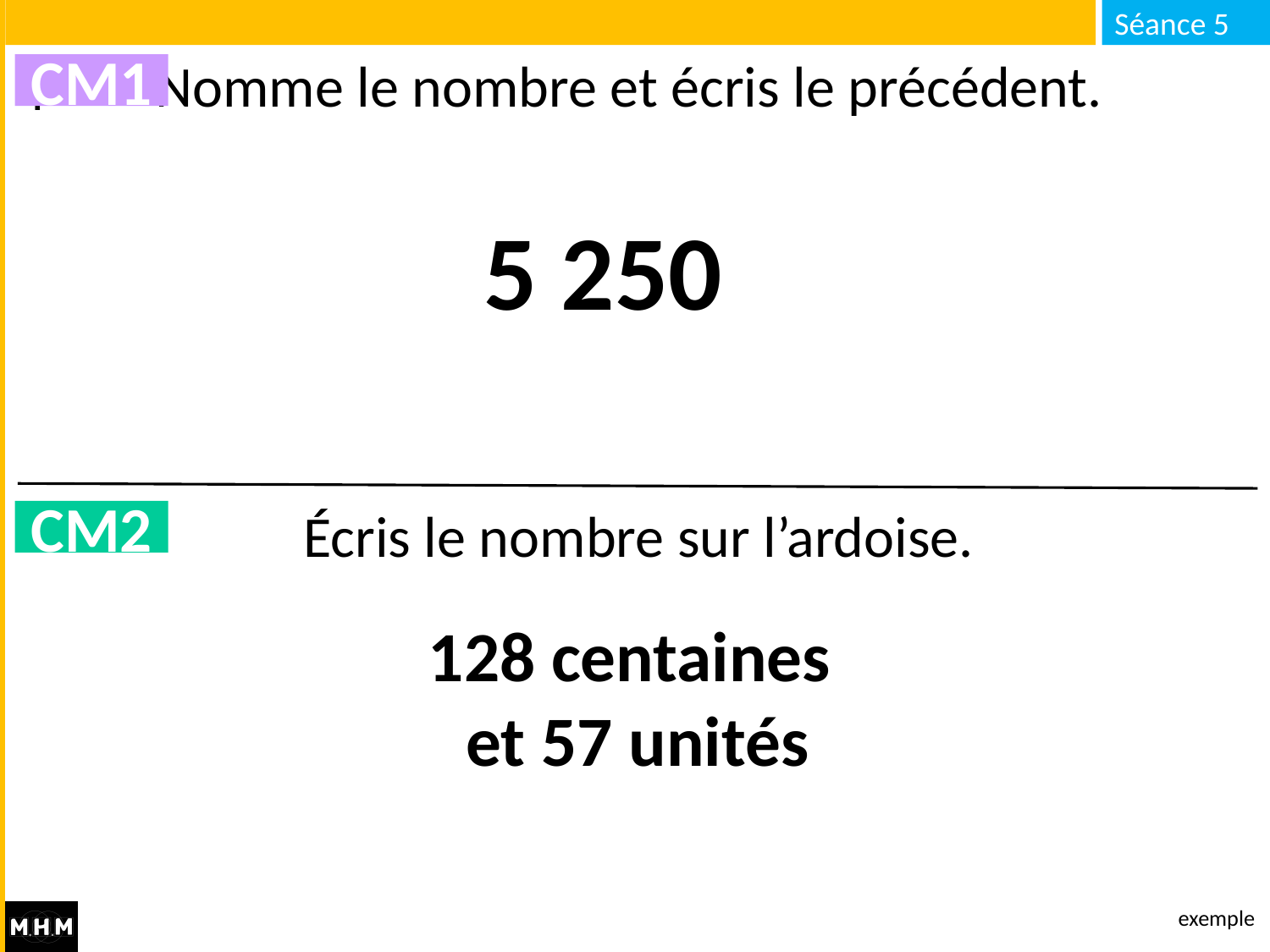

# Nomme le nombre et écris le précédent.
CM1
5 250
CM2
Écris le nombre sur l’ardoise.
128 centaines
et 57 unités
exemple